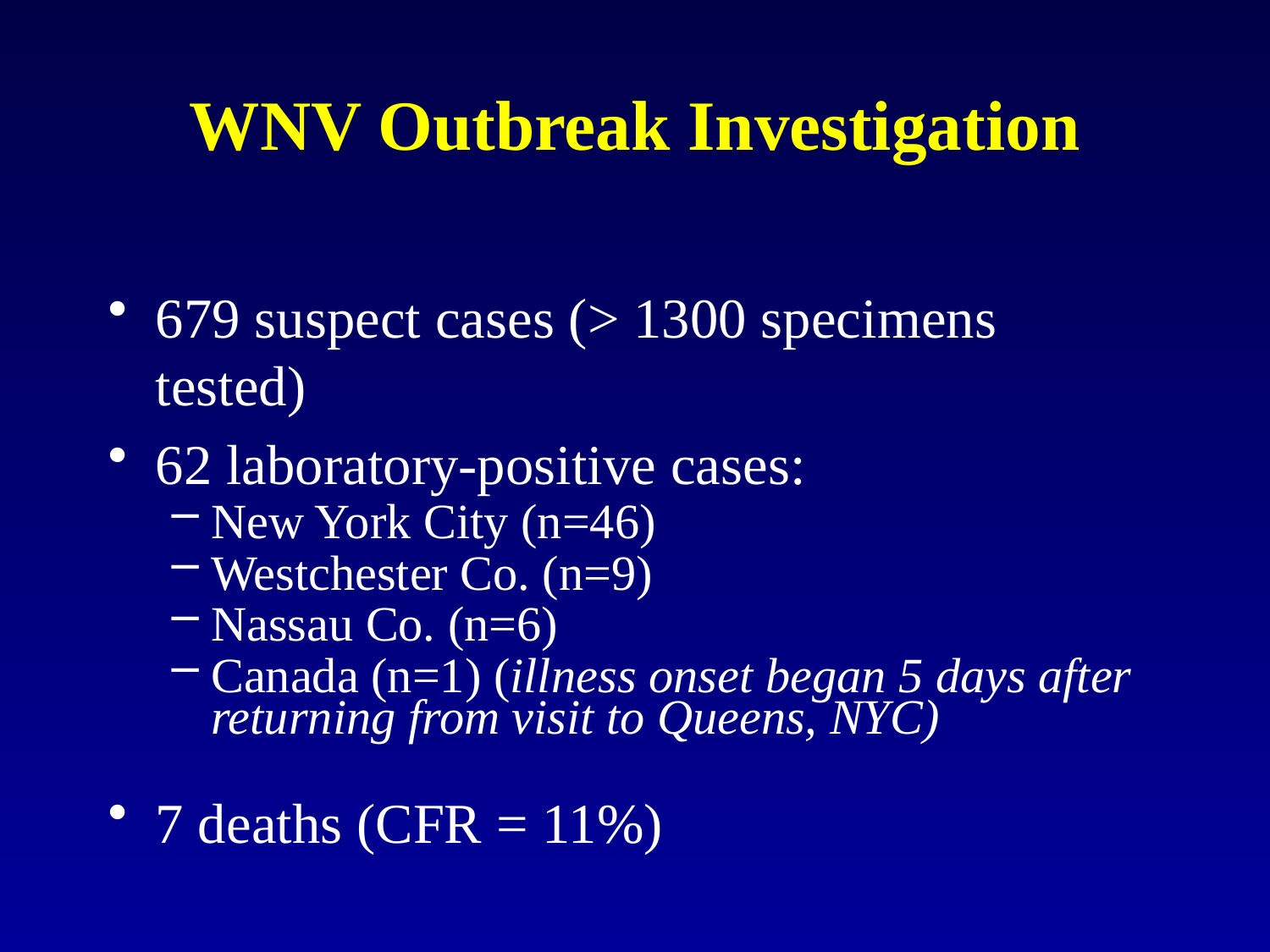

# WNV Outbreak Investigation
679 suspect cases (> 1300 specimens tested)
62 laboratory-positive cases:
New York City (n=46)
Westchester Co. (n=9)
Nassau Co. (n=6)
Canada (n=1) (illness onset began 5 days after  returning from visit to Queens, NYC)

7 deaths (CFR = 11%)